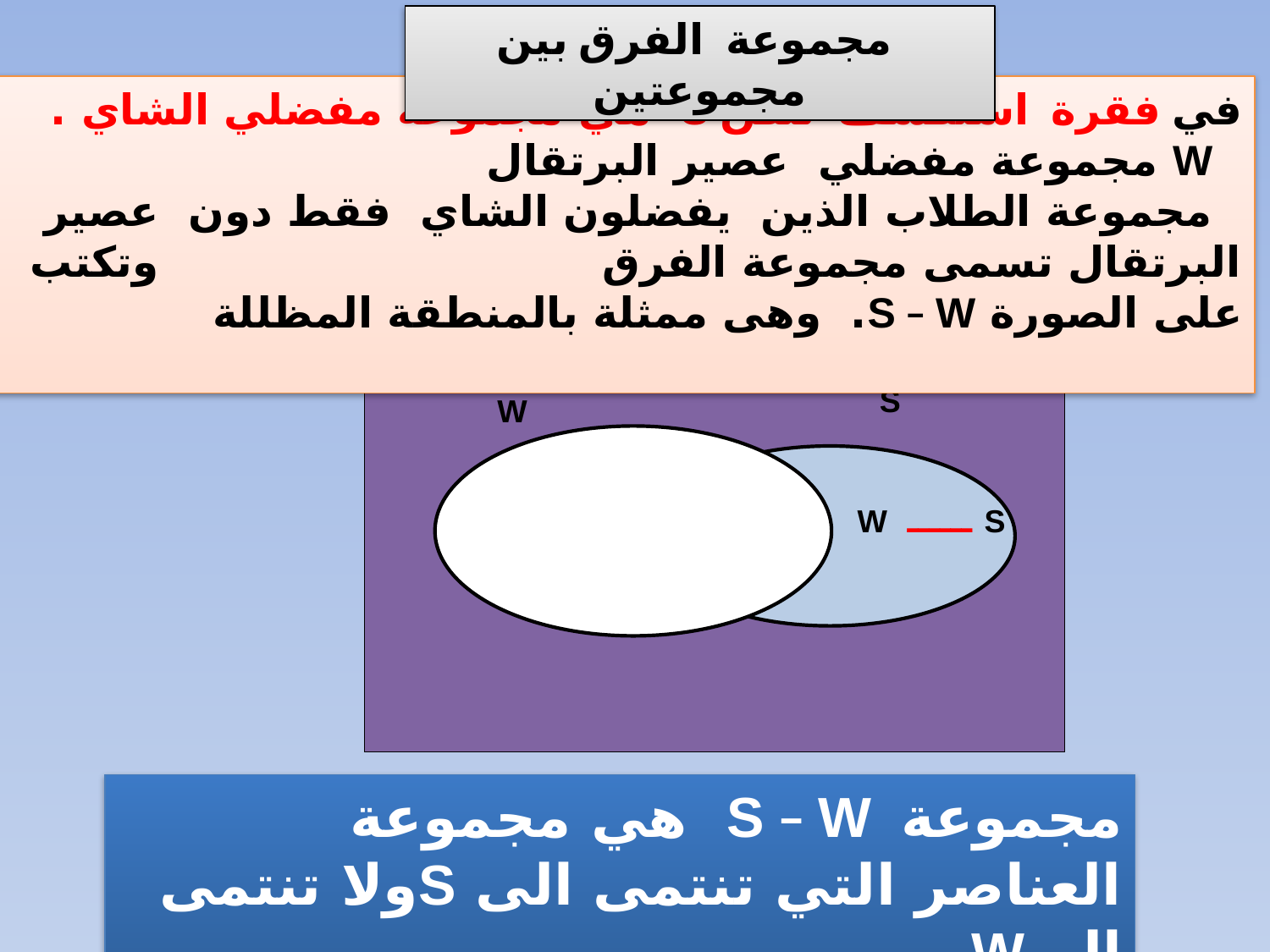

مجموعة  الفرق بين مجموعتين
في فقرة  استكشف  لتكن Ѕ  هي مجموعة مفضلي الشاي .
  W مجموعة مفضلي  عصير البرتقال
  مجموعة الطلاب الذين  يفضلون الشاي  فقط دون  عصير  البرتقال تسمى مجموعة الفرق                              وتكتب على الصورة Ѕ – W.  وهى ممثلة بالمنطقة المظللة

Ѕ
W

W
ــــــ
Ѕ
مجموعة  Ѕ – W  هي مجموعة  العناصر التي تنتمى الى Ѕولا تنتمى الىW